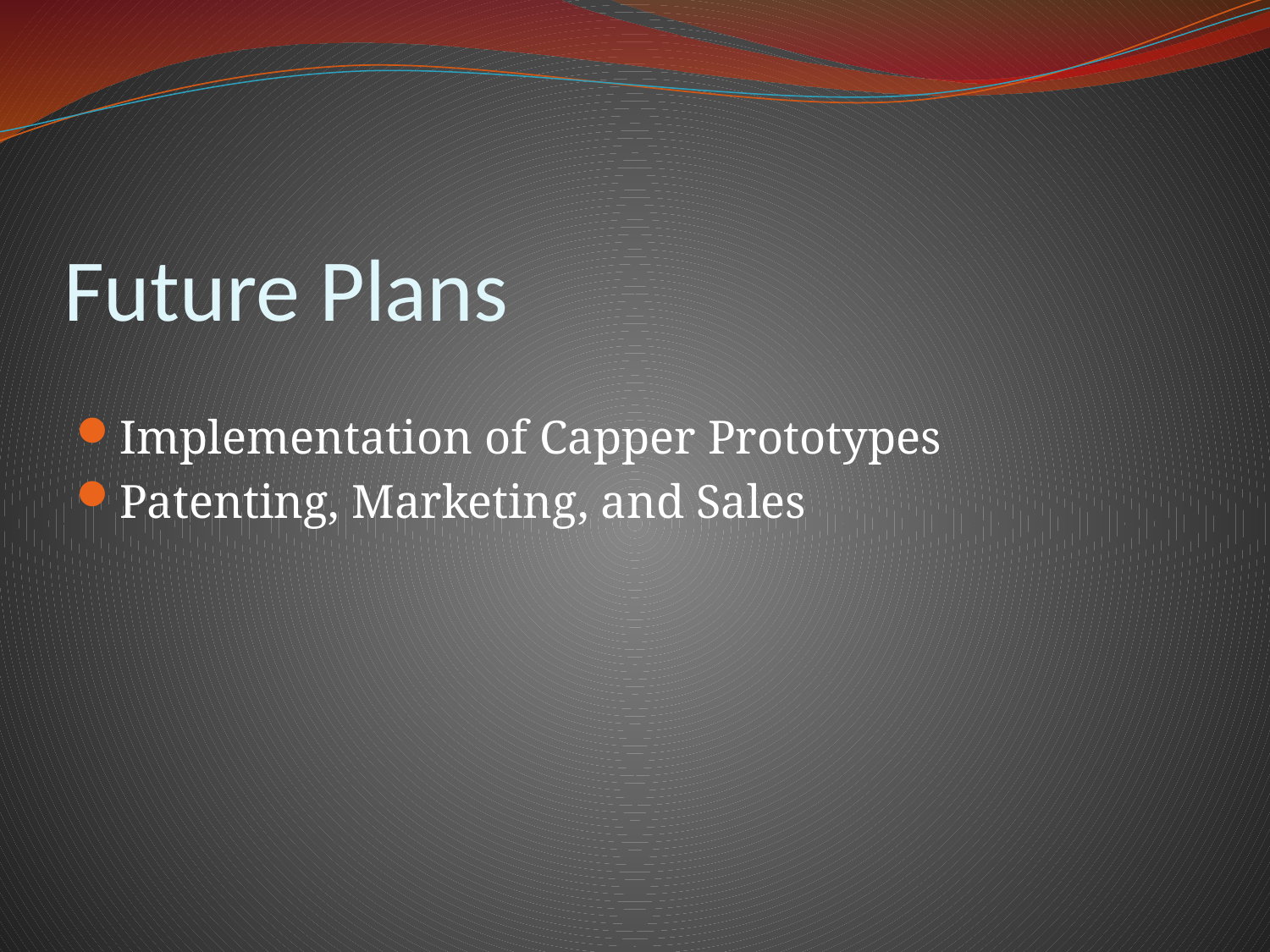

# Future Plans
Implementation of Capper Prototypes
Patenting, Marketing, and Sales